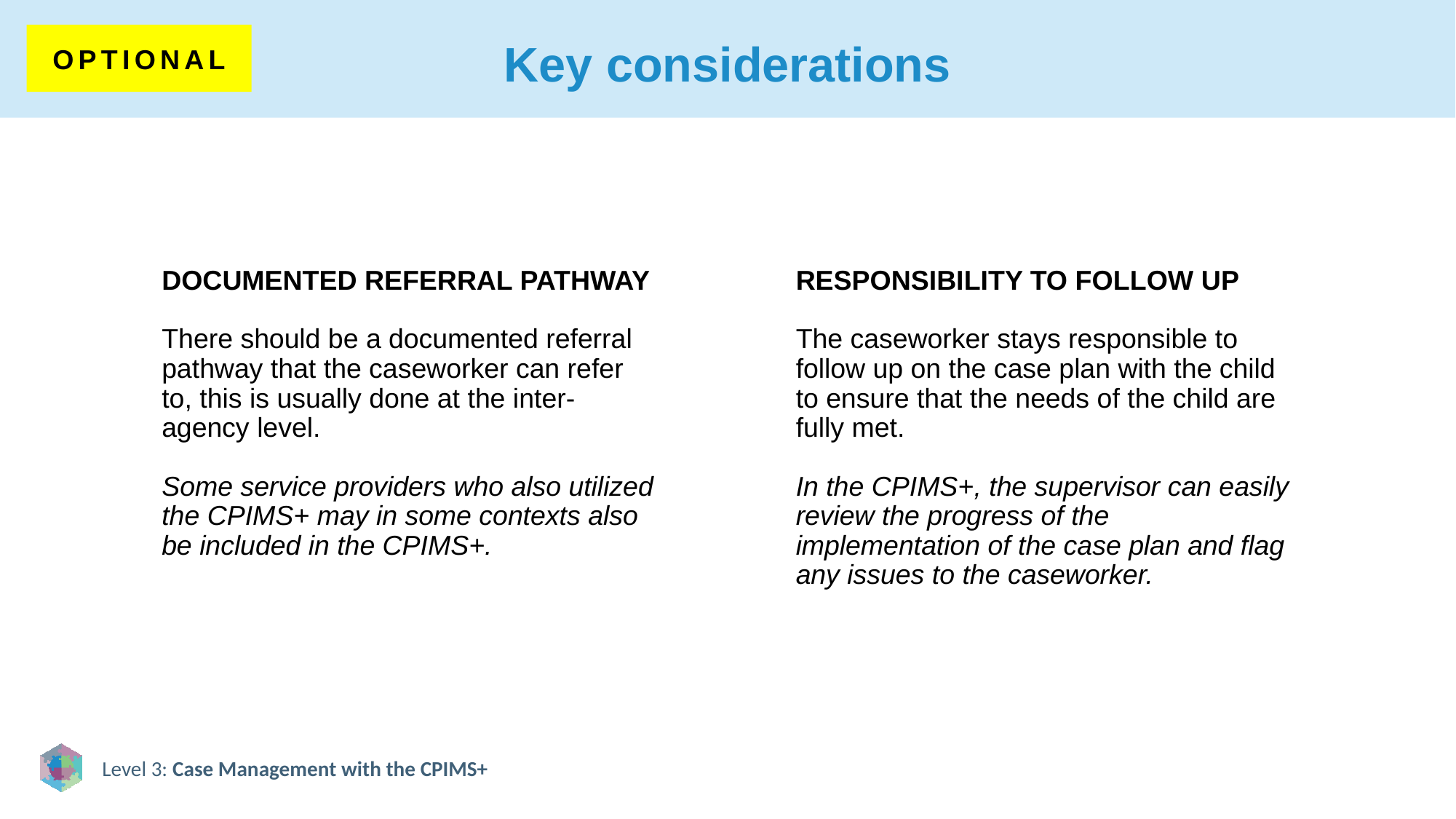

# Key considerations
OPTIONAL
DOCUMENTED REFERRAL PATHWAY

There should be a documented referral pathway that the caseworker can refer to, this is usually done at the inter-agency level.

Some service providers who also utilized the CPIMS+ may in some contexts also be included in the CPIMS+.
RESPONSIBILITY TO FOLLOW UP

The caseworker stays responsible to follow up on the case plan with the child to ensure that the needs of the child are fully met.

In the CPIMS+, the supervisor can easily review the progress of the implementation of the case plan and flag any issues to the caseworker.